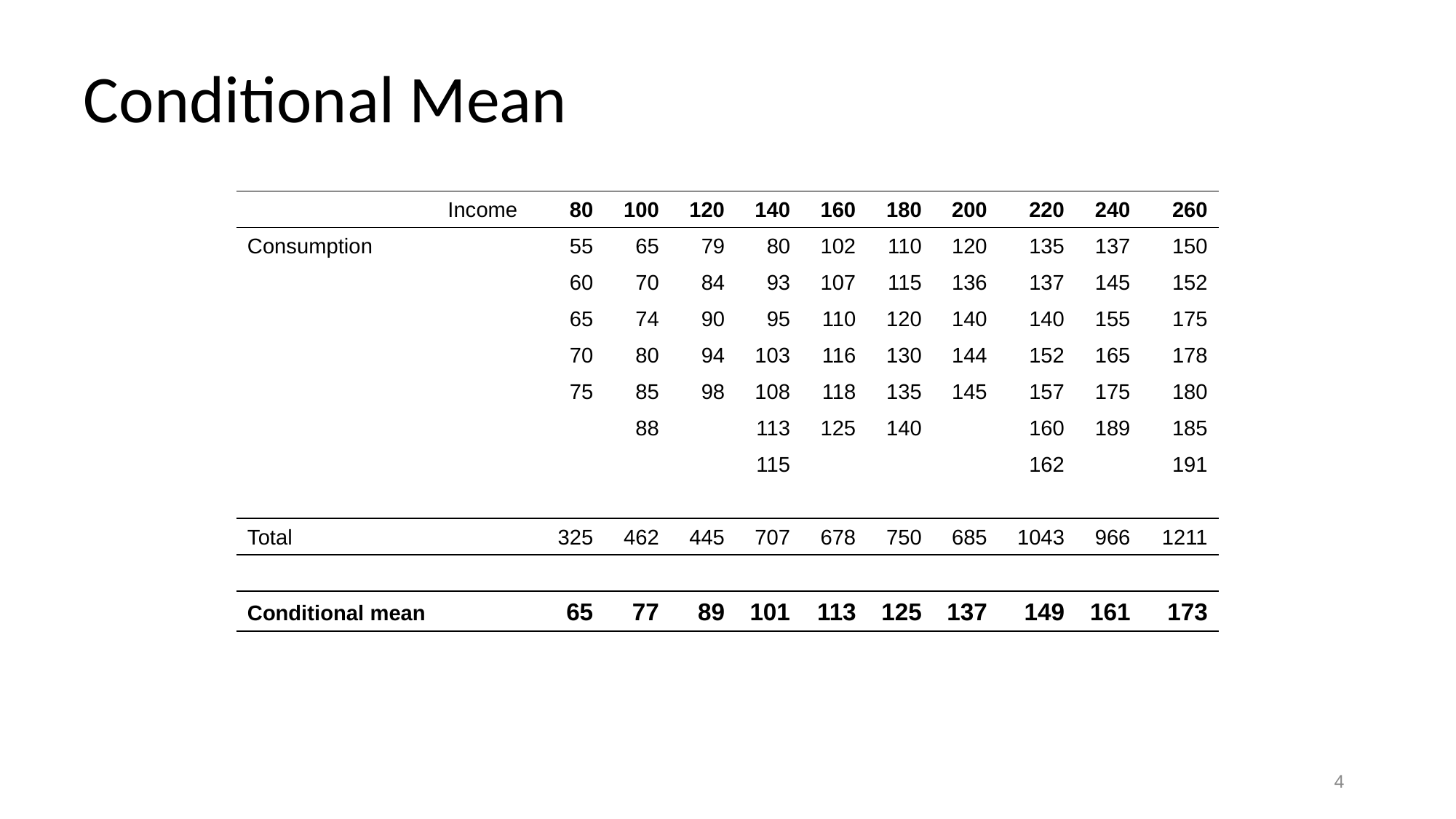

# Conditional Mean
|  | Income | 80 | 100 | 120 | 140 | 160 | 180 | 200 | 220 | 240 | 260 |
| --- | --- | --- | --- | --- | --- | --- | --- | --- | --- | --- | --- |
| Consumption |  | 55 | 65 | 79 | 80 | 102 | 110 | 120 | 135 | 137 | 150 |
|  |  | 60 | 70 | 84 | 93 | 107 | 115 | 136 | 137 | 145 | 152 |
|  |  | 65 | 74 | 90 | 95 | 110 | 120 | 140 | 140 | 155 | 175 |
|  |  | 70 | 80 | 94 | 103 | 116 | 130 | 144 | 152 | 165 | 178 |
|  |  | 75 | 85 | 98 | 108 | 118 | 135 | 145 | 157 | 175 | 180 |
|  |  |  | 88 |  | 113 | 125 | 140 |  | 160 | 189 | 185 |
|  |  |  |  |  | 115 |  |  |  | 162 |  | 191 |
|  |  |  |  |  |  |  |  |  |  |  |  |
| Total |  | 325 | 462 | 445 | 707 | 678 | 750 | 685 | 1043 | 966 | 1211 |
|  |  |  |  |  |  |  |  |  |  |  |  |
| Conditional mean |  | 65 | 77 | 89 | 101 | 113 | 125 | 137 | 149 | 161 | 173 |
4